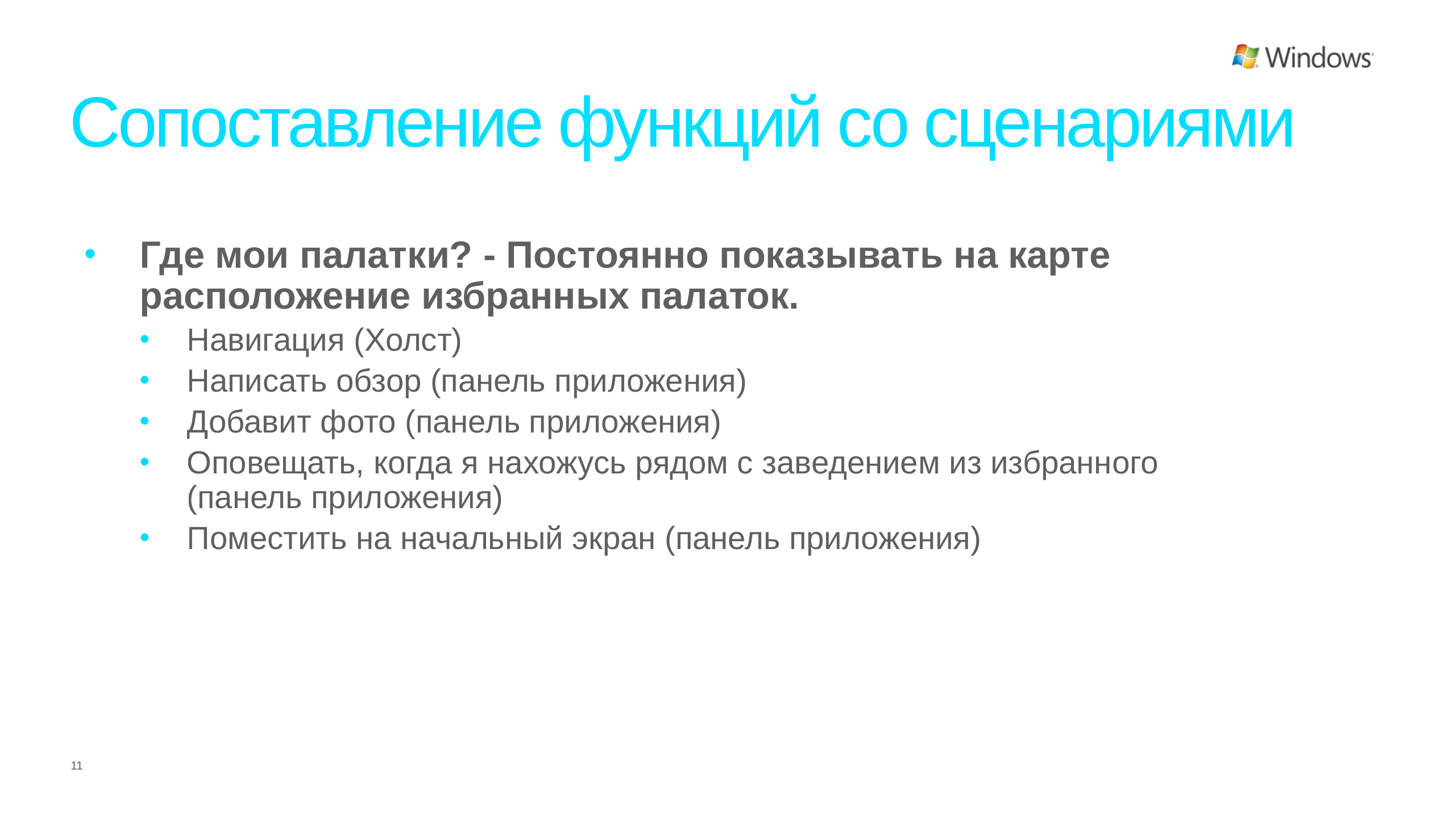

# Сопоставление функций со сценариями
Где мои палатки? - Постоянно показывать на карте расположение избранных палаток.
Навигация (Холст)
Написать обзор (панель приложения)
Добавит фото (панель приложения)
Оповещать, когда я нахожусь рядом с заведением из избранного (панель приложения)
Поместить на начальный экран (панель приложения)